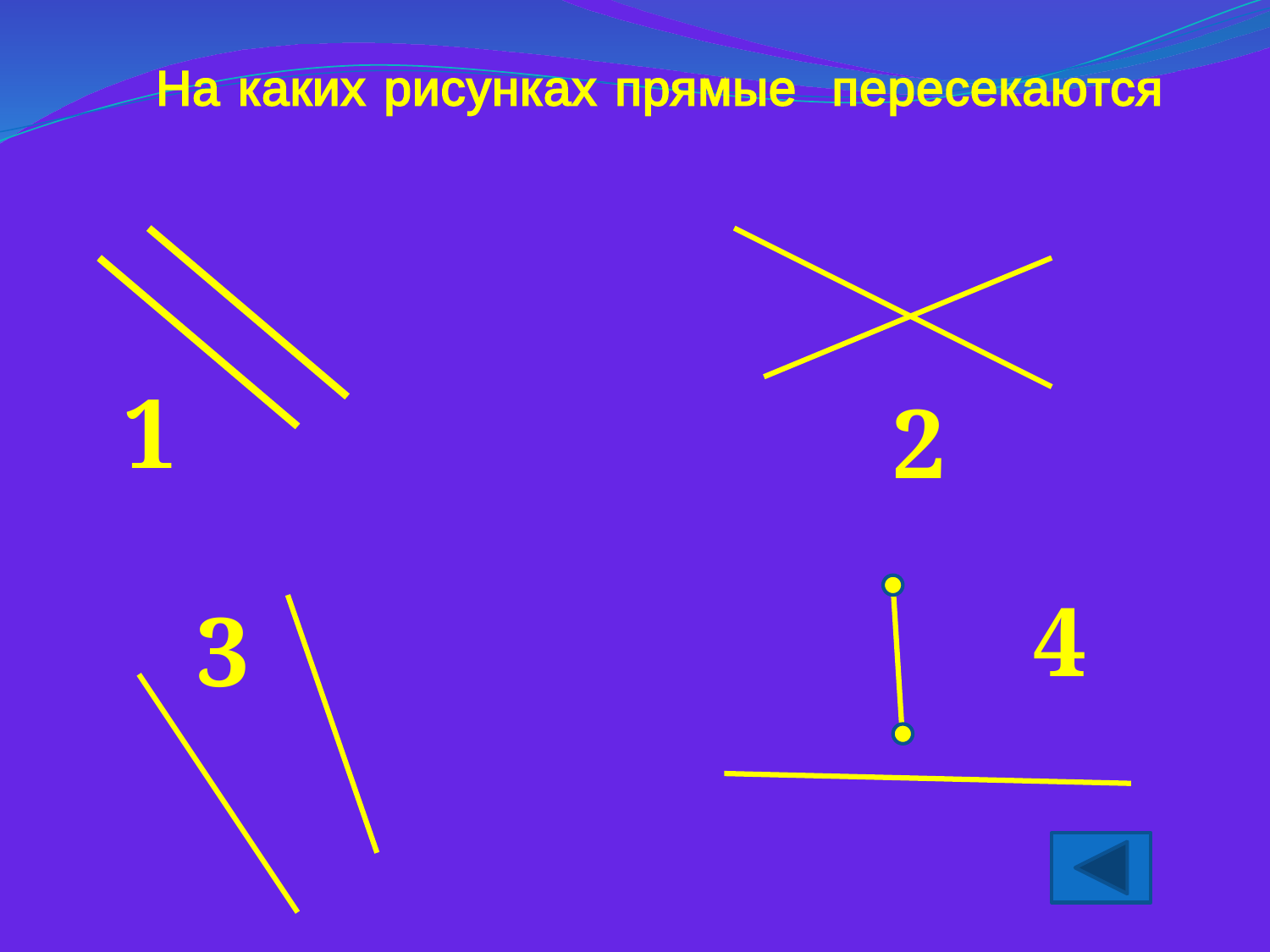

На каких рисунках прямые  пересекаются
1
2

4
3